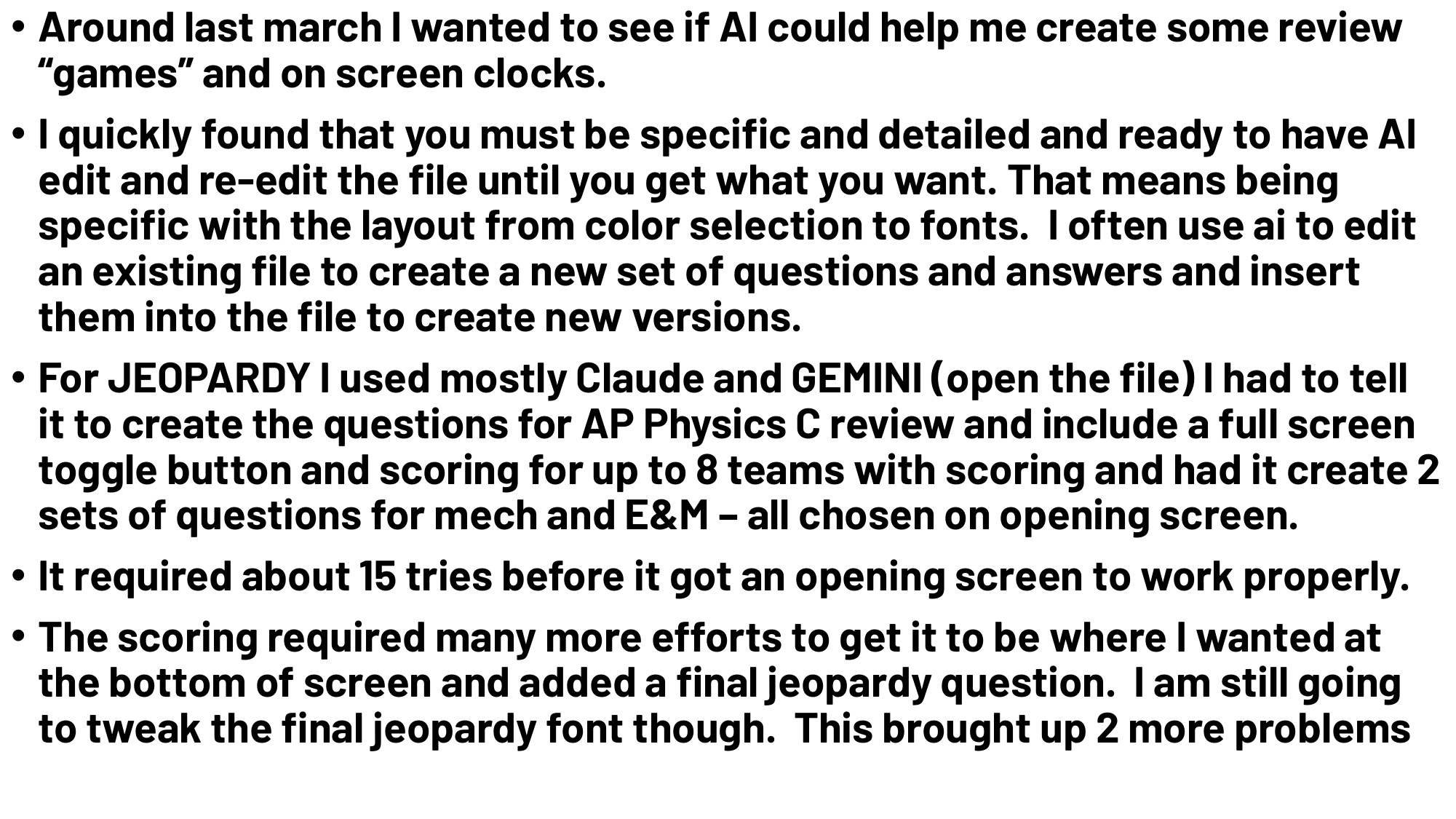

Around last march I wanted to see if AI could help me create some review “games” and on screen clocks.
I quickly found that you must be specific and detailed and ready to have AI edit and re-edit the file until you get what you want. That means being specific with the layout from color selection to fonts.  I often use ai to edit an existing file to create a new set of questions and answers and insert them into the file to create new versions.
For JEOPARDY I used mostly Claude and GEMINI (open the file) I had to tell it to create the questions for AP Physics C review and include a full screen toggle button and scoring for up to 8 teams with scoring and had it create 2 sets of questions for mech and E&M – all chosen on opening screen.
It required about 15 tries before it got an opening screen to work properly.
The scoring required many more efforts to get it to be where I wanted at the bottom of screen and added a final jeopardy question.  I am still going to tweak the final jeopardy font though.  This brought up 2 more problems